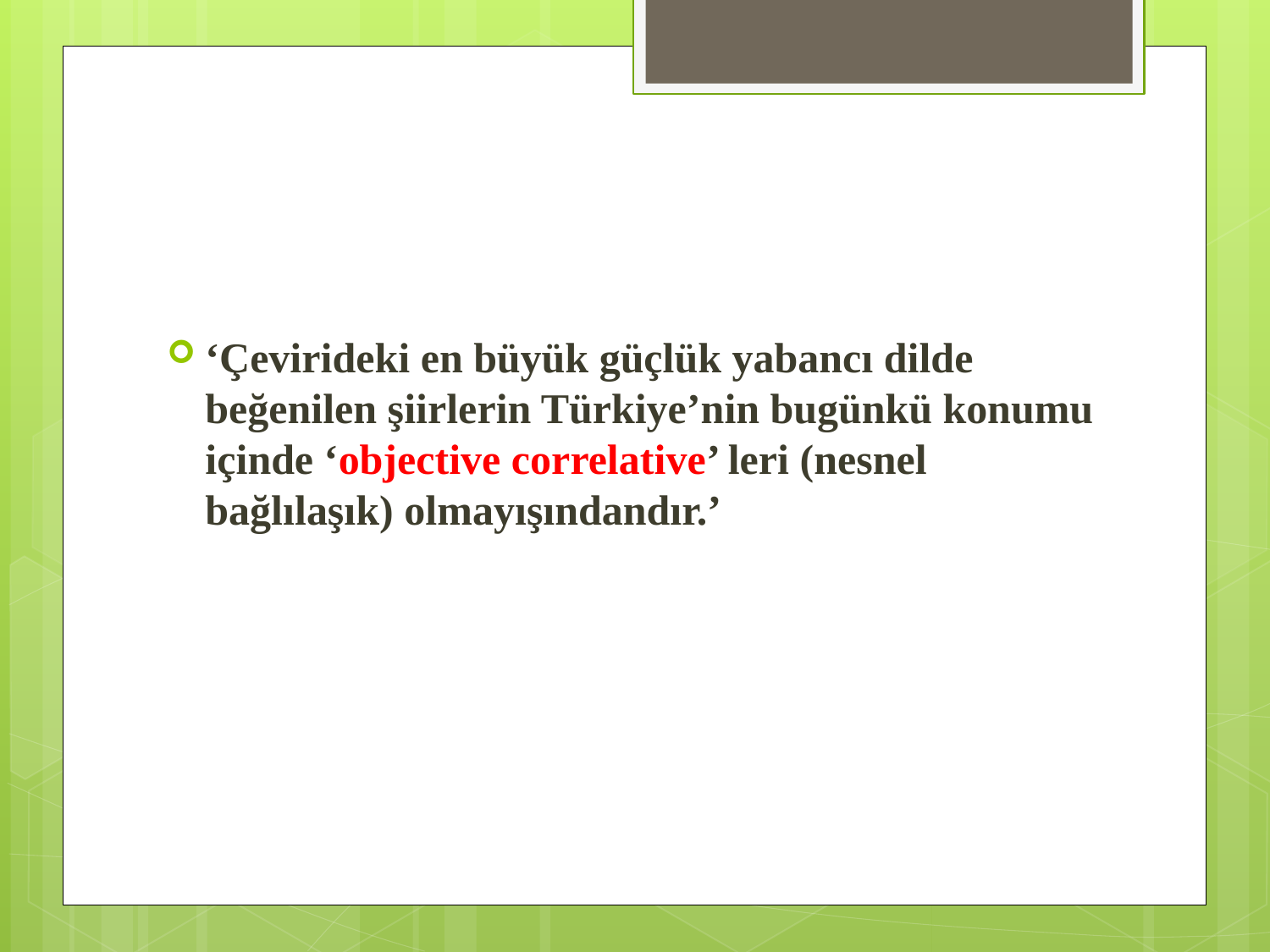

#

‘Çevirideki en büyük güçlük yabancı dilde beğenilen şiirlerin Türkiye’nin bugünkü konumu içinde ‘objective correlative’ leri (nesnel bağlılaşık) olmayışındandır.’